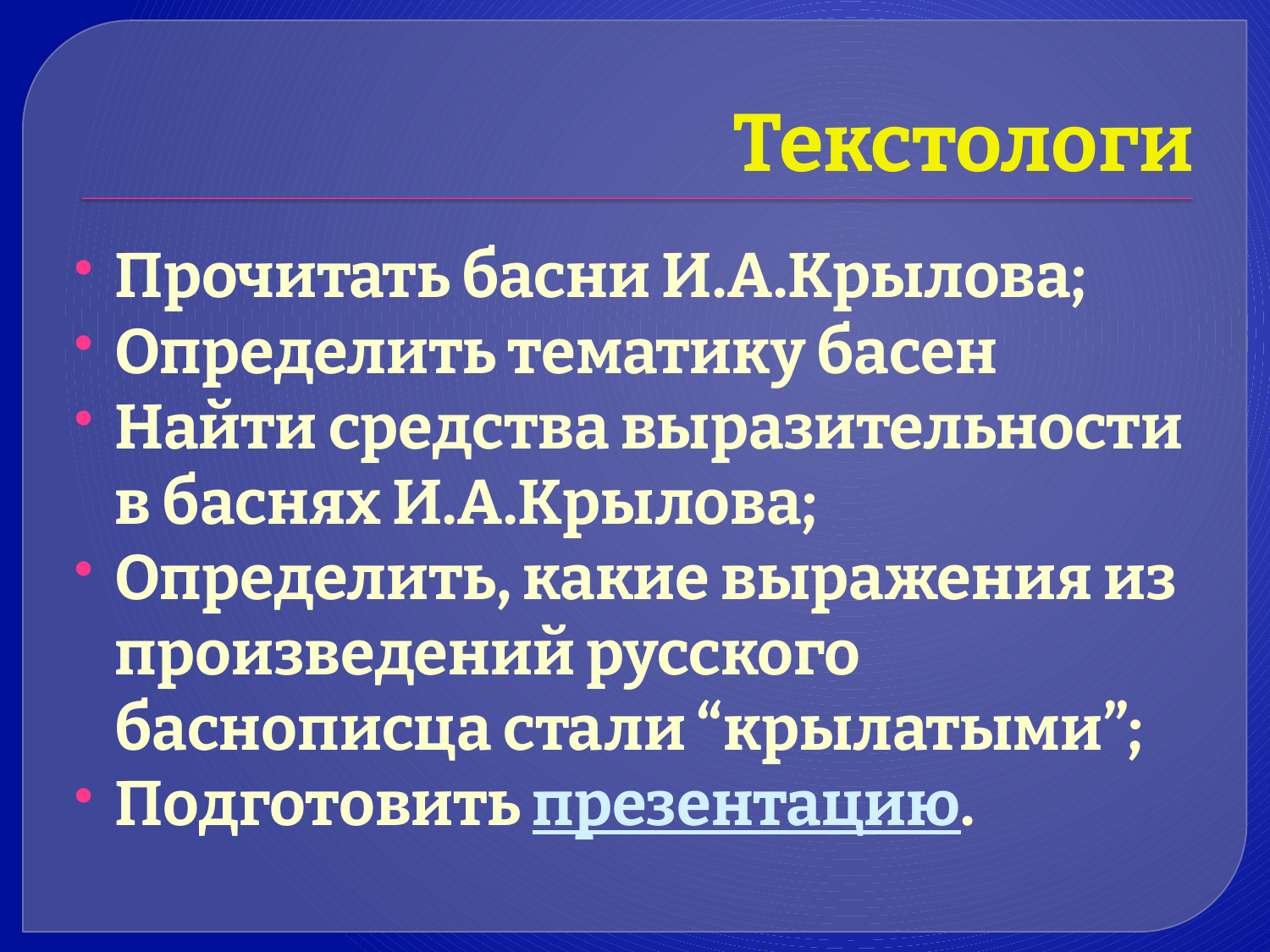

# Текстологи
Прочитать басни И.А.Крылова;
Определить тематику басен
Найти средства выразительности в баснях И.А.Крылова;
Определить, какие выражения из произведений русского баснописца стали “крылатыми”;
Подготовить презентацию.